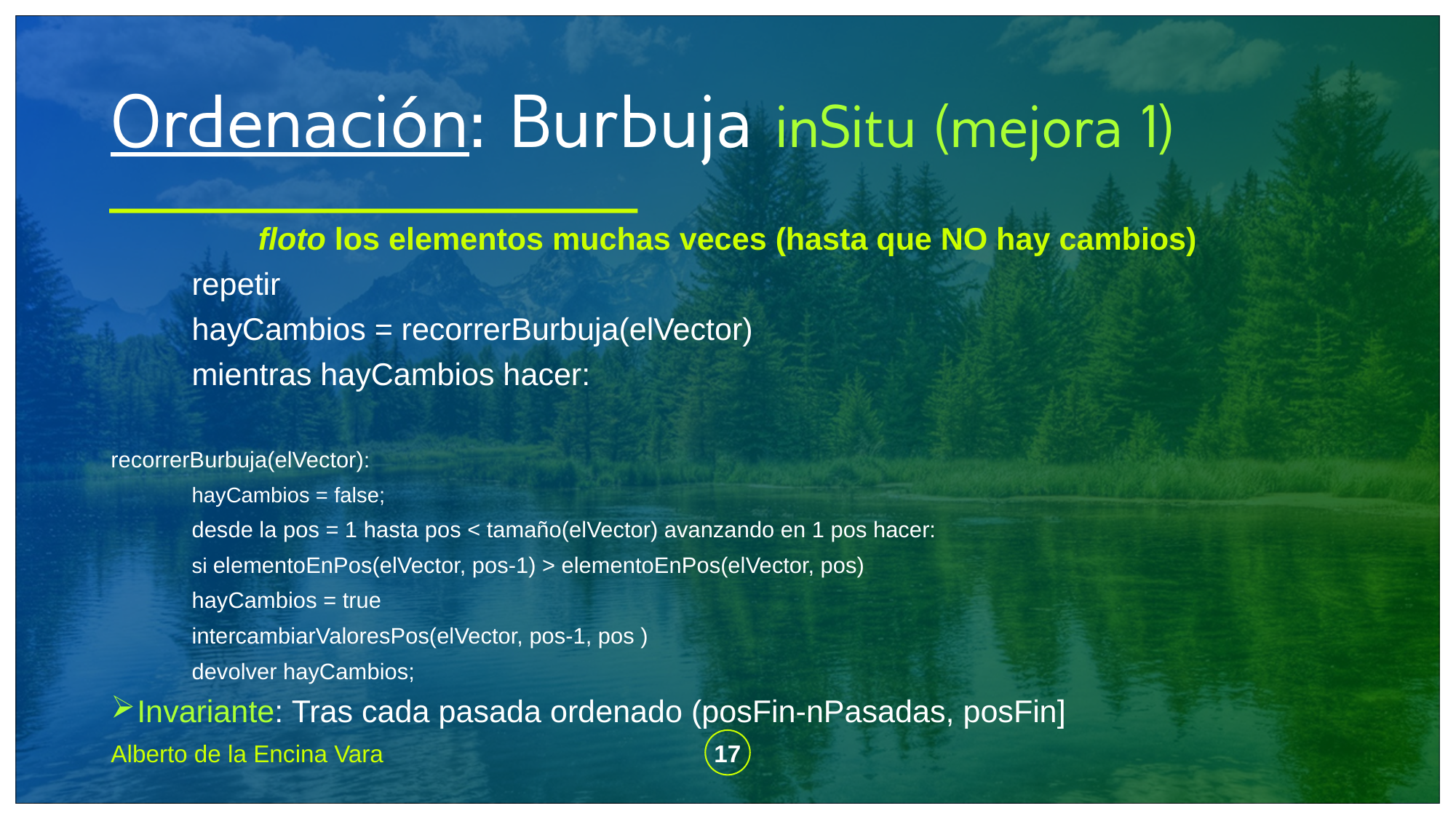

# Ordenación: Burbuja inSitu (mejora 1)
floto los elementos muchas veces (hasta que NO hay cambios)
	repetir
		hayCambios = recorrerBurbuja(elVector)
	mientras hayCambios hacer:

recorrerBurbuja(elVector):
	hayCambios = false;
	desde la pos = 1 hasta pos < tamaño(elVector) avanzando en 1 pos hacer:
		si elementoEnPos(elVector, pos-1) > elementoEnPos(elVector, pos)
			hayCambios = true
			intercambiarValoresPos(elVector, pos-1, pos )
	devolver hayCambios;
Invariante: Tras cada pasada ordenado (posFin-nPasadas, posFin]

Alberto de la Encina Vara
17